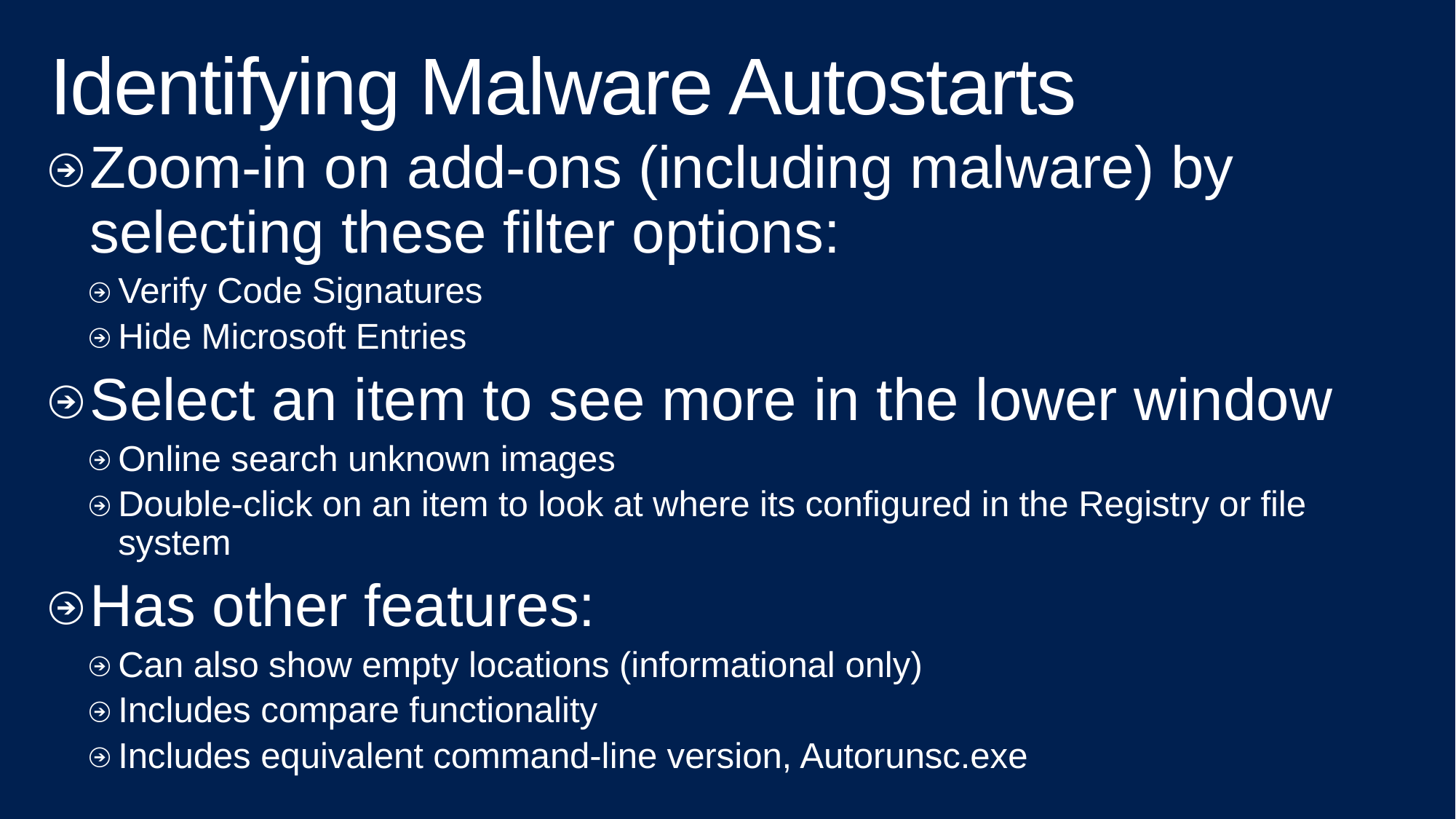

# Identifying Malware Autostarts
Zoom-in on add-ons (including malware) by selecting these filter options:
Verify Code Signatures
Hide Microsoft Entries
Select an item to see more in the lower window
Online search unknown images
Double-click on an item to look at where its configured in the Registry or file system
Has other features:
Can also show empty locations (informational only)
Includes compare functionality
Includes equivalent command-line version, Autorunsc.exe